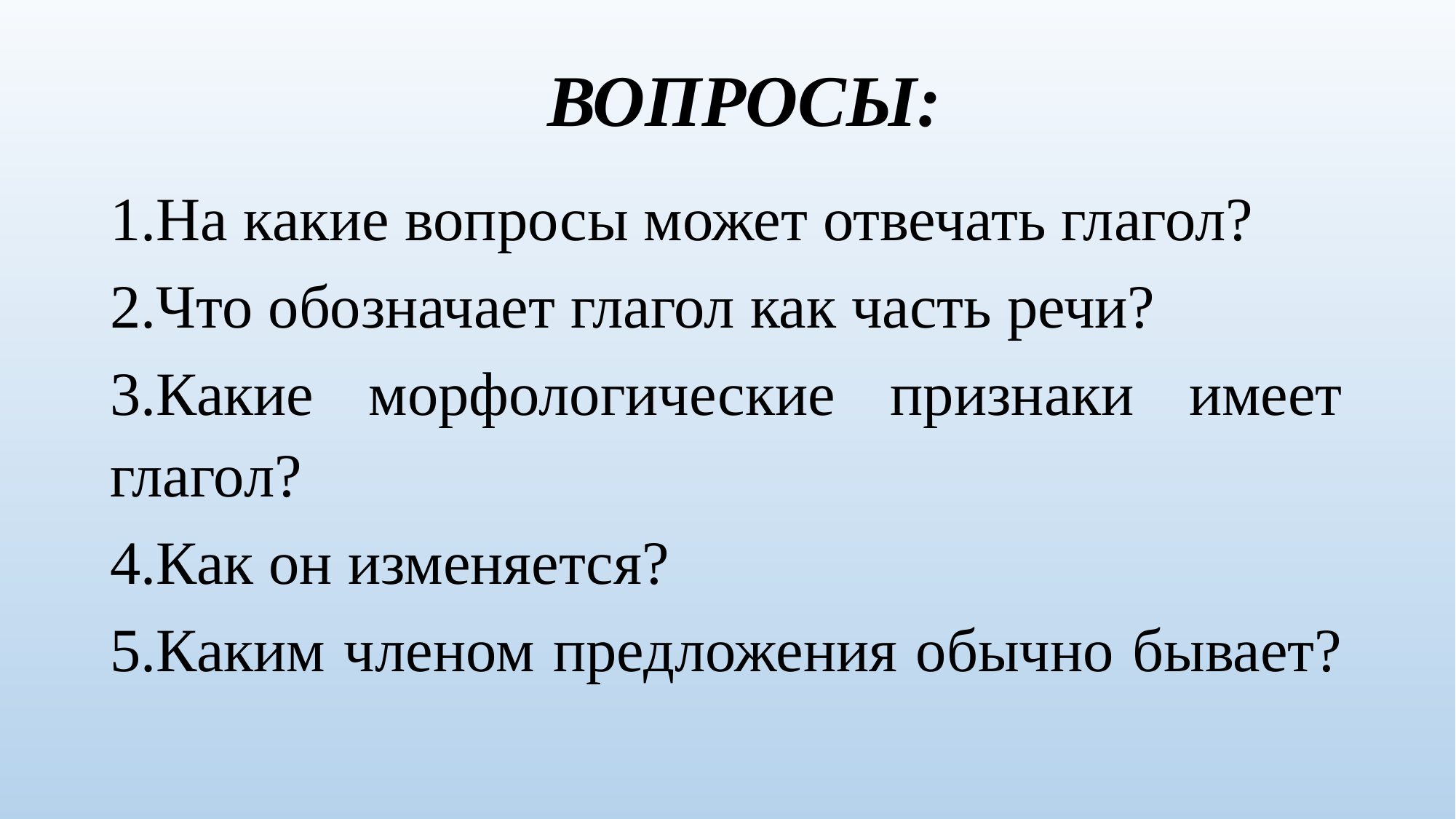

# ВОПРОСЫ:
1.На какие вопросы может отвечать глагол?
2.Что обозначает глагол как часть речи?
3.Какие морфологические признаки имеет глагол?
4.Как он изменяется?
5.Каким членом предложения обычно бывает?